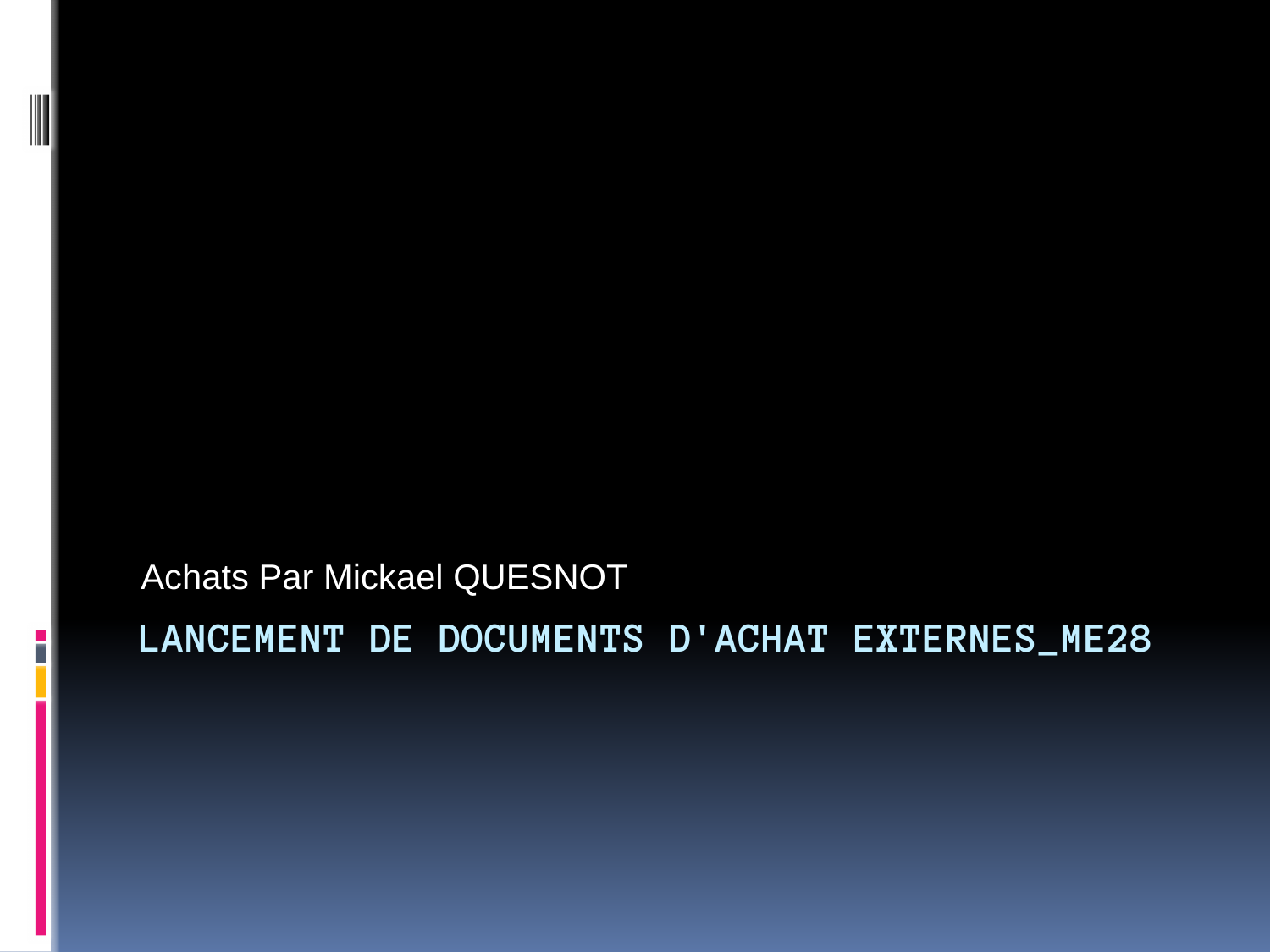

Achats Par Mickael QUESNOT
# Lancement de documents d'achat externes_ME28